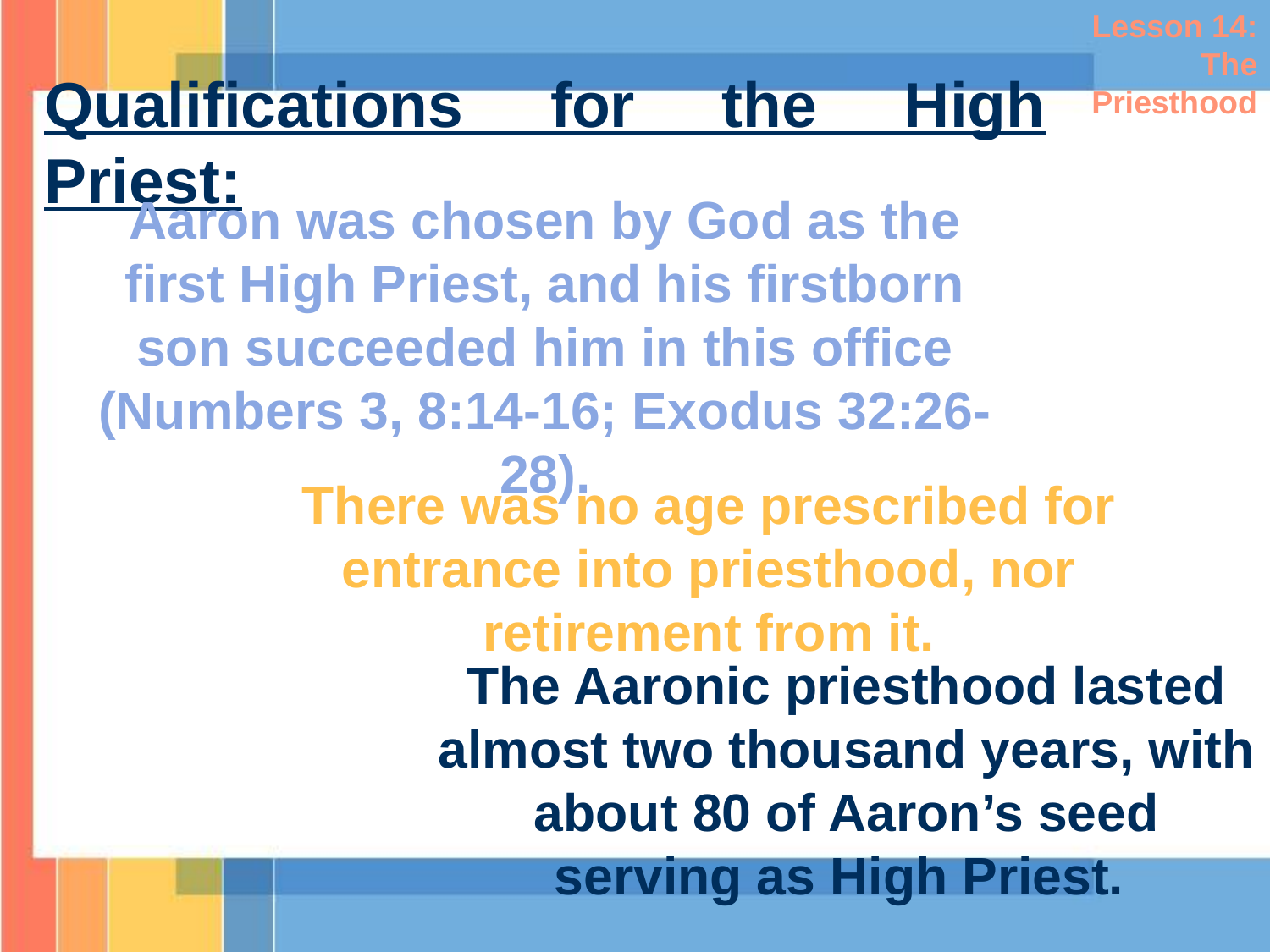

Lesson 14: The Priesthood
Qualifications for the High Priest:
Aaron was chosen by God as the first High Priest, and his firstborn son succeeded him in this office (Numbers 3, 8:14-16; Exodus 32:26-28).
There was no age prescribed for entrance into priesthood, nor retirement from it.
The Aaronic priesthood lasted almost two thousand years, with about 80 of Aaron’s seed serving as High Priest.